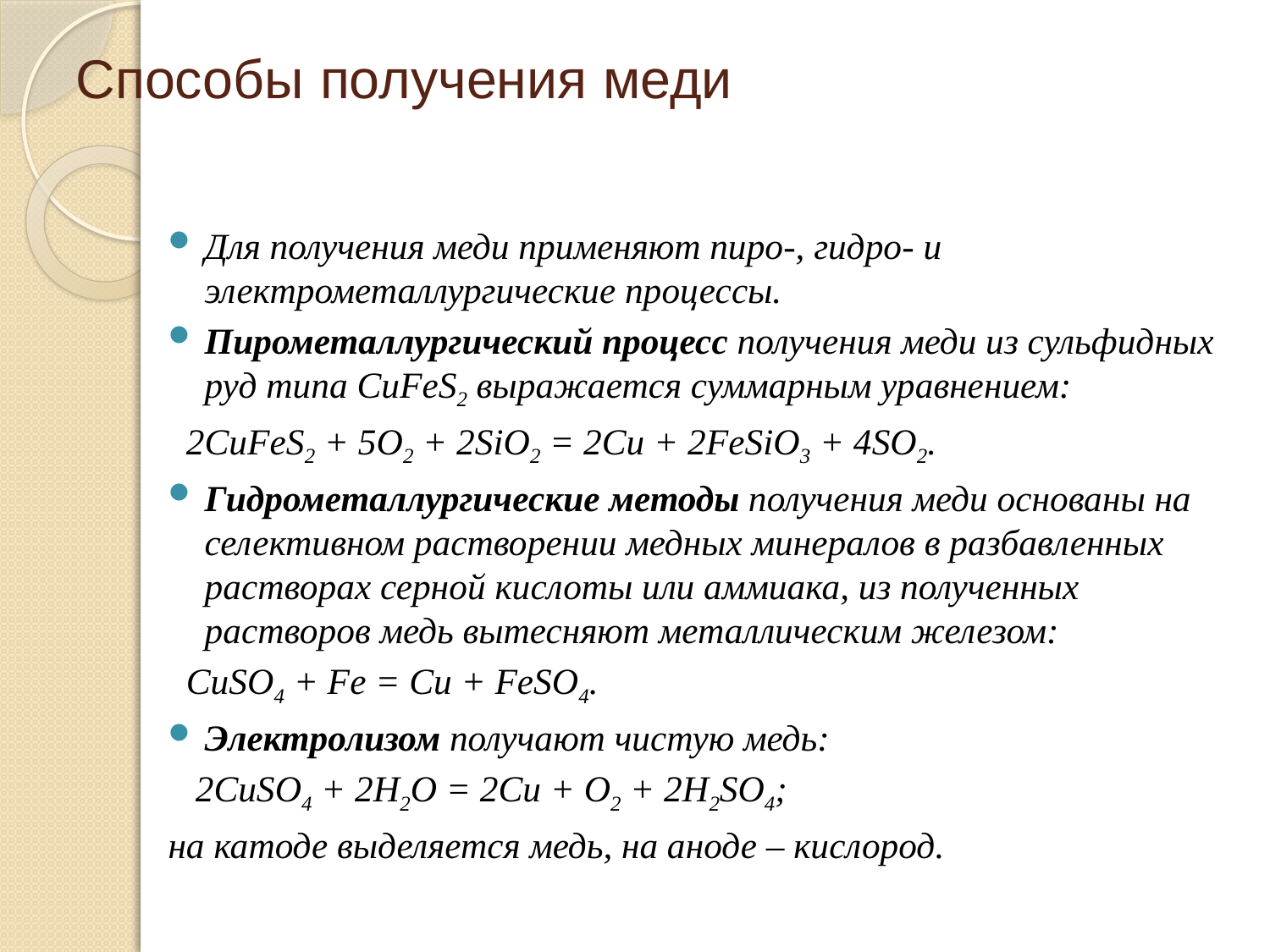

# Способы получения меди
Для получения меди применяют пиро-, гидро- и электрометаллургические процессы.
Пирометаллургический процесс получения меди из сульфидных руд типа CuFeS2 выражается суммарным уравнением:
  2CuFeS2 + 5O2 + 2SiO2 = 2Cu + 2FeSiO3 + 4SO2.
Гидрометаллургические методы получения меди основаны на селективном растворении медных минералов в разбавленных растворах серной кислоты или аммиака, из полученных растворов медь вытесняют металлическим железом:
  CuSO4 + Fe = Cu + FeSO4.
Электролизом получают чистую медь:
   2CuSO4 + 2H2O = 2Cu + O2 + 2H2SO4;
на катоде выделяется медь, на аноде – кислород.